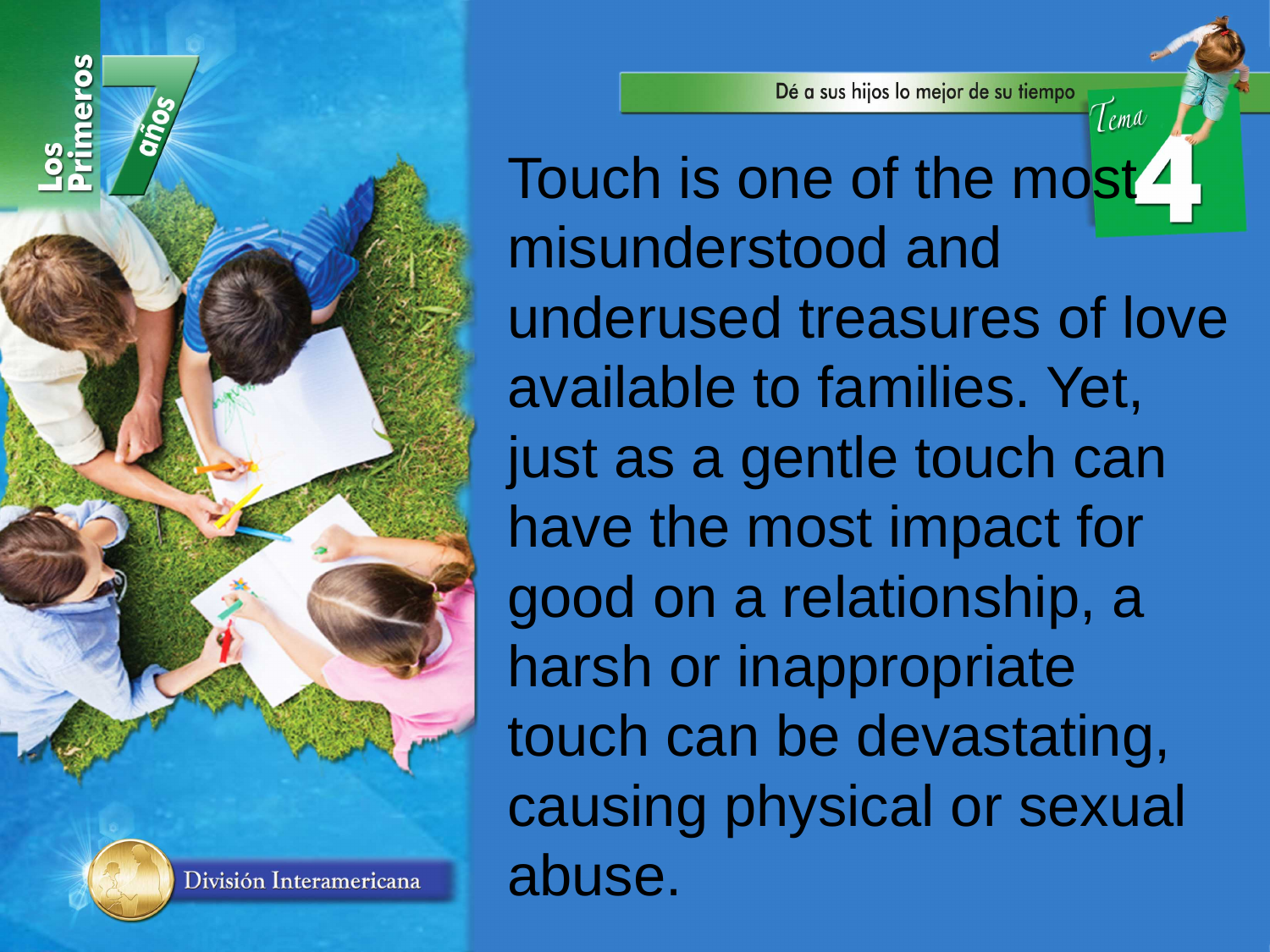

Touch is one of the most misunderstood and underused treasures of love available to families. Yet, just as a gentle touch can have the most impact for good on a relationship, a harsh or inappropriate touch can be devastating, causing physical or sexual abuse.